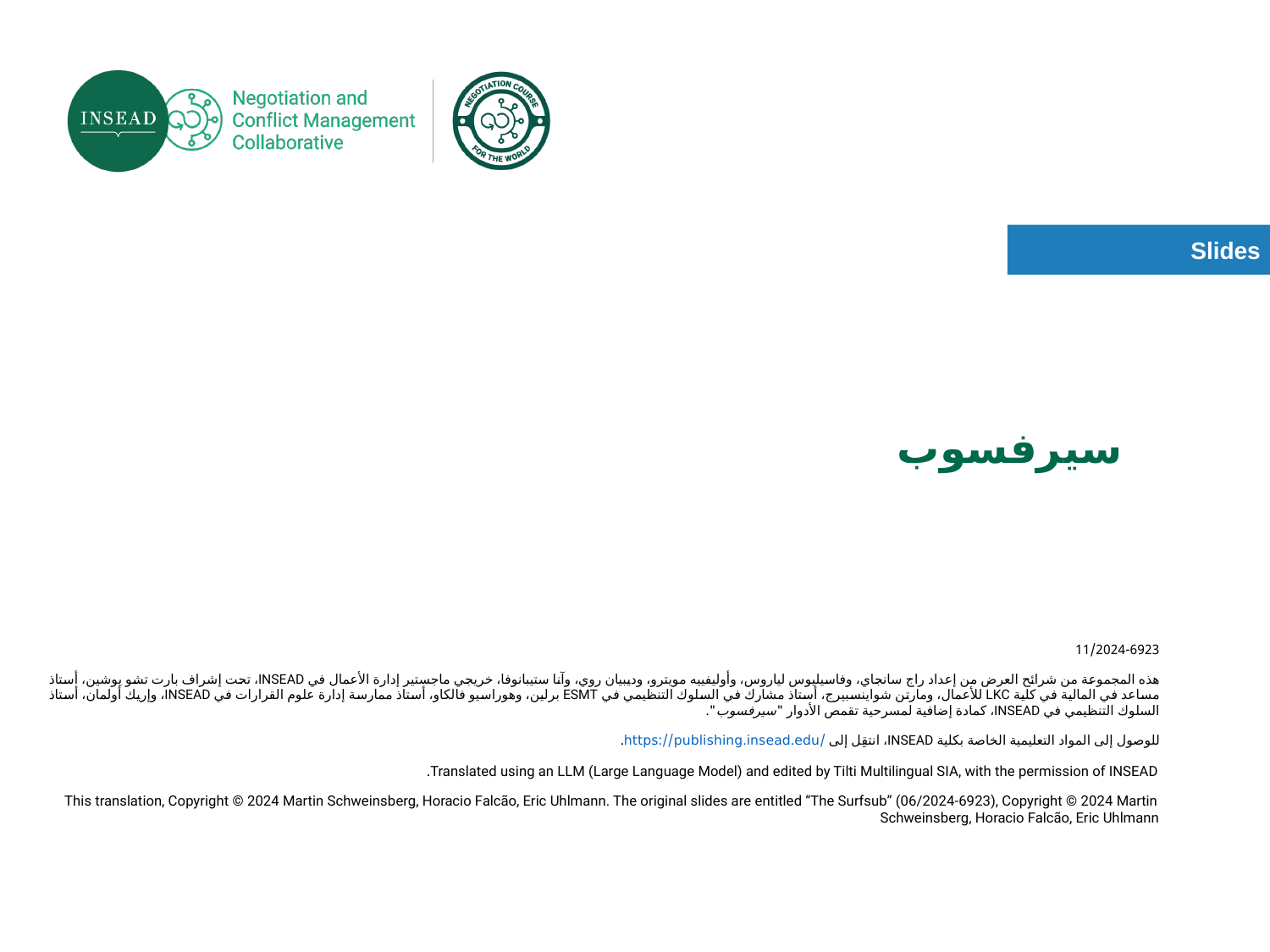

# سيرفسوب

11/2024-6923
هذه المجموعة من شرائح العرض من إعداد راج سانجاي، وفاسيليوس لياروس، وأوليفييه مويترو، وديبيان روي، وآنا ستيبانوفا، خريجي ماجستير إدارة الأعمال في INSEAD، تحت إشراف بارت تشو يوشين، أستاذ مساعد في المالية في كلية LKC للأعمال، ومارتن شواينسبيرج، أستاذ مشارك في السلوك التنظيمي في ESMT برلين، وهوراسيو فالكاو، أستاذ ممارسة إدارة علوم القرارات في INSEAD، وإريك أولمان، أستاذ السلوك التنظيمي في INSEAD، كمادة إضافية لمسرحية تقمص الأدوار "سيرفسوب".
للوصول إلى المواد التعليمية الخاصة بكلية INSEAD، انتقِل إلى https://publishing.insead.edu/.
Translated using an LLM (Large Language Model) and edited by Tilti Multilingual SIA, with the permission of INSEAD.
This translation, Copyright © 2024 Martin Schweinsberg, Horacio Falcão, Eric Uhlmann. The original slides are entitled “The Surfsub” (06/2024-6923), Copyright © 2024 Martin Schweinsberg, Horacio Falcão, Eric Uhlmann